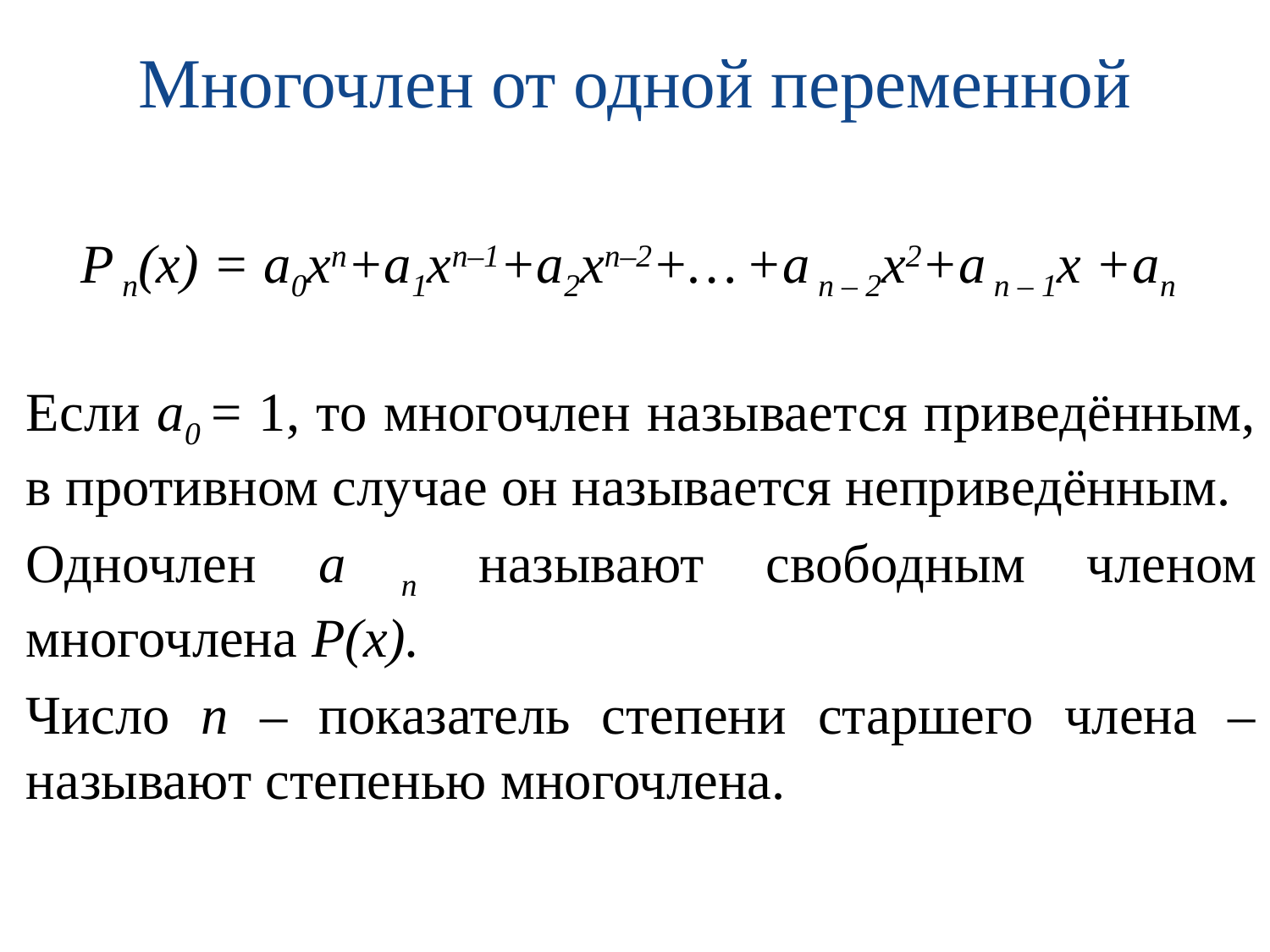

# Многочлен от одной переменной
    Р n(х) = а0хn+а1хn–1+а2хп–2+… +а n – 2х2+а n – 1х +аn

Если а0 = 1, то многочлен называется приведённым, в противном случае он называется неприведённым.
Одночлен а n называют свободным членом многочлена Р(х).
Число n – показатель степени старшего члена – называют степенью многочлена.